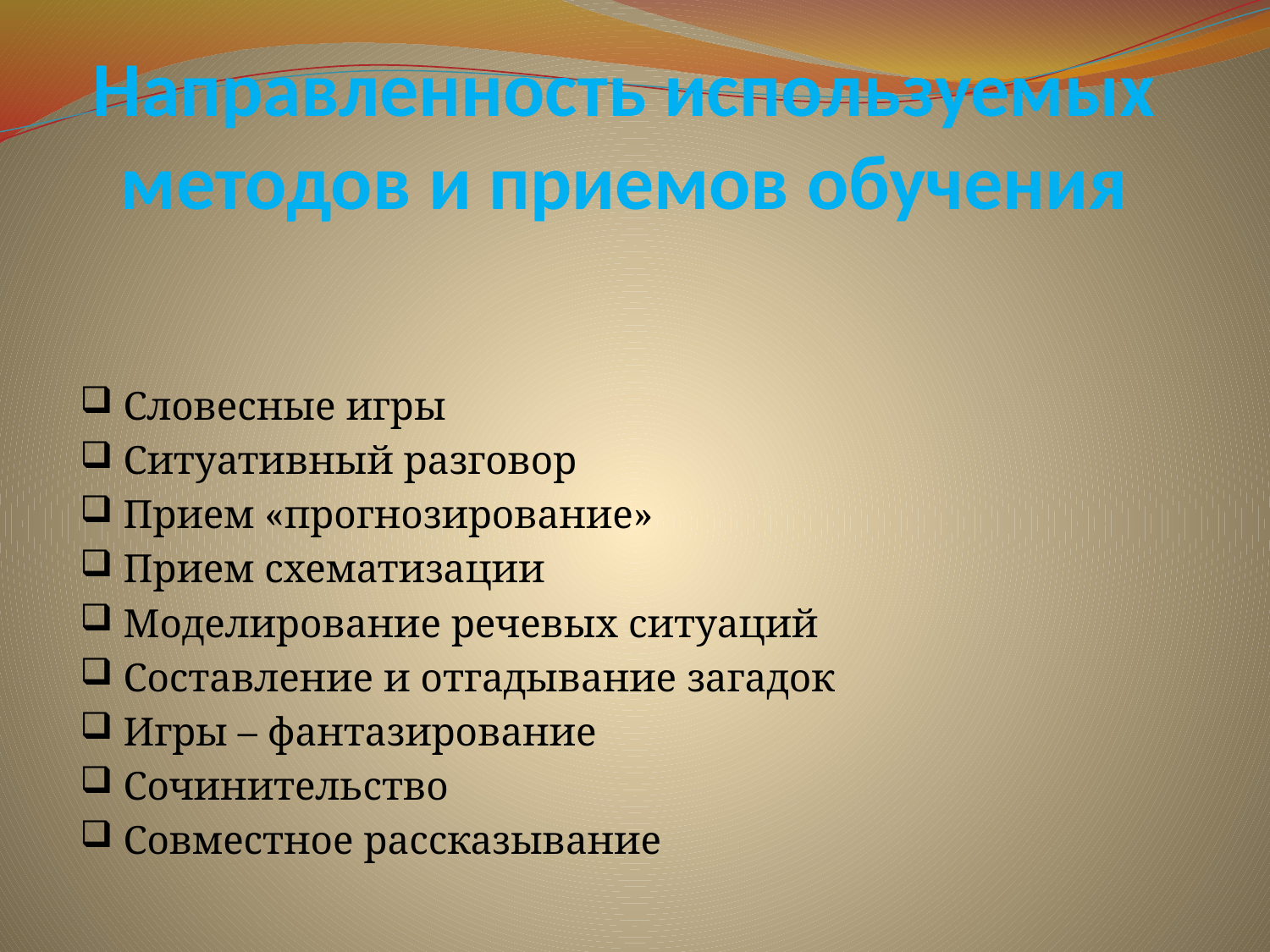

# Направленность используемых методов и приемов обучения
 Словесные игры
 Ситуативный разговор
 Прием «прогнозирование»
 Прием схематизации
 Моделирование речевых ситуаций
 Составление и отгадывание загадок
 Игры – фантазирование
 Сочинительство
 Совместное рассказывание